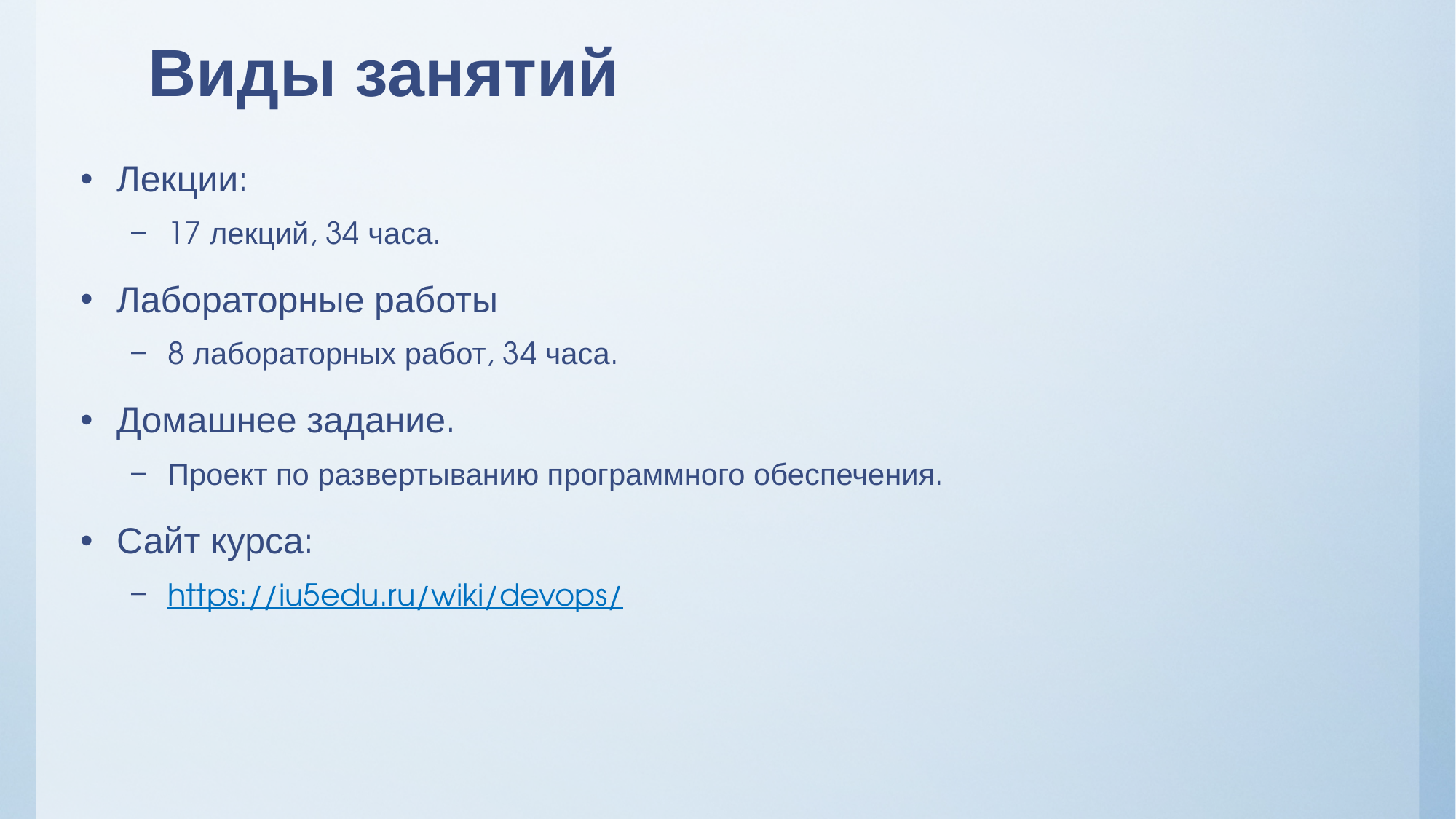

# Виды занятий
Лекции:
17 лекций, 34 часа.
Лабораторные работы
8 лабораторных работ, 34 часа.
Домашнее задание.
Проект по развертыванию программного обеспечения.
Сайт курса:
https://iu5edu.ru/wiki/devops/